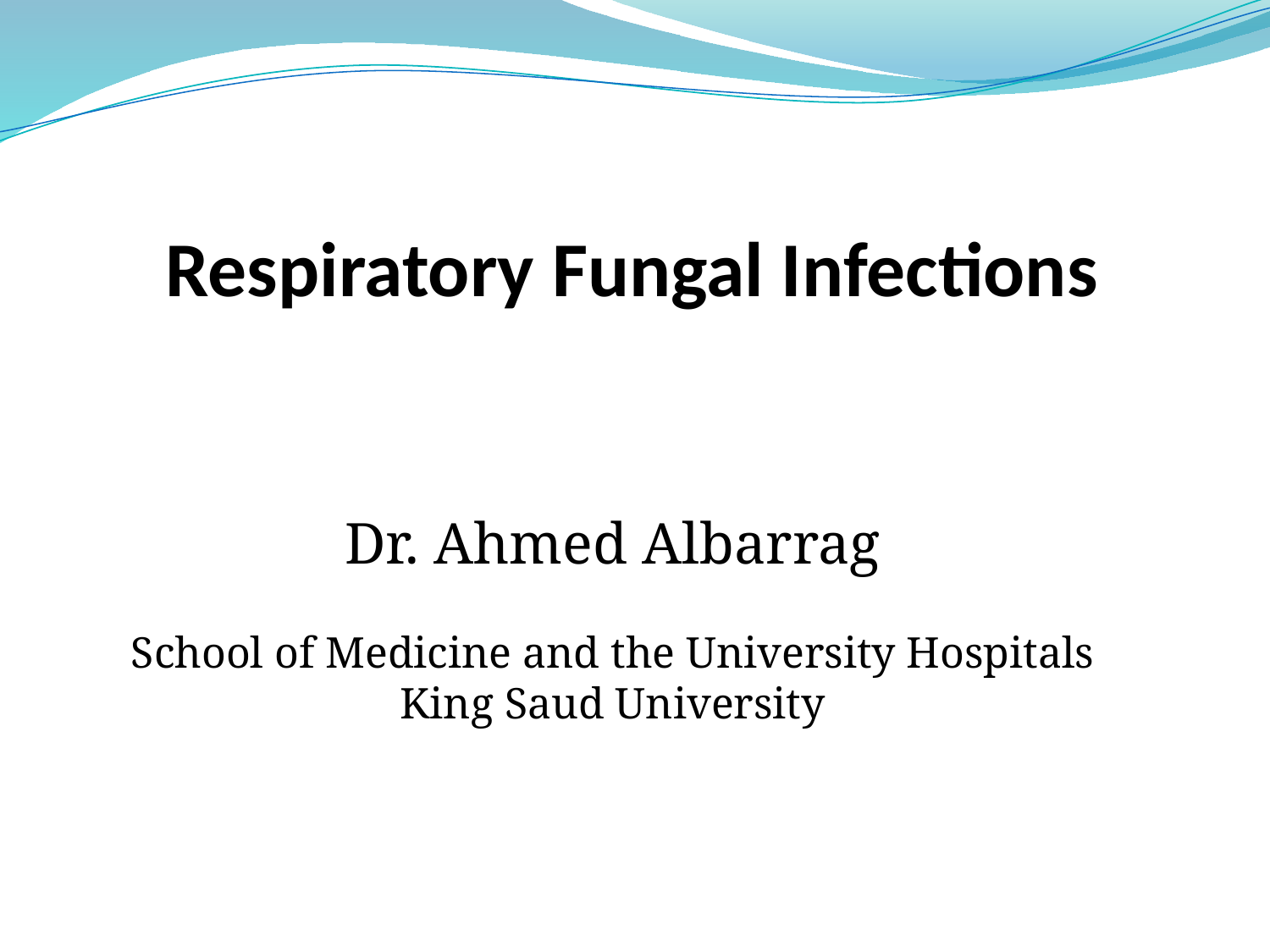

Respiratory Fungal Infections
Dr. Ahmed Albarrag
School of Medicine and the University Hospitals
King Saud University